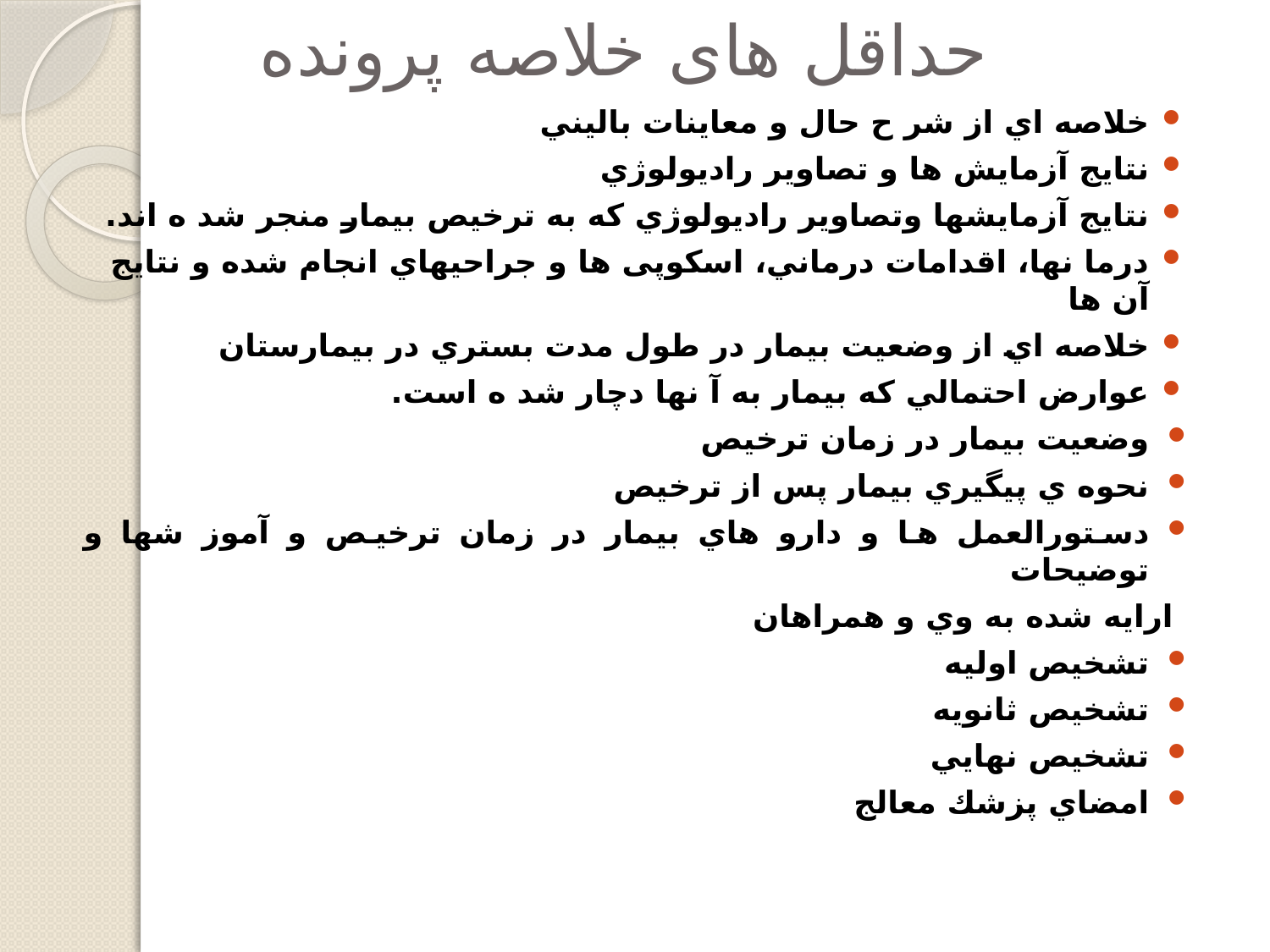

# حداقل های خلاصه پرونده
خلاصه اي از شر ح حال و معاينات باليني
نتايج آزمايش ها و تصاوير راديولوژي
نتايج آزمايشها وتصاوير راديولوژي كه به ترخيص بيمار منجر شد ه اند.
درما نها، اقدامات درماني، اسکوپی ها و جراحيهاي انجام شده و نتایج آن ها
خلاصه اي از وضعيت بيمار در طول مدت بستري در بيمارستان
عوارض احتمالي كه بيمار به آ نها دچار شد ه است.
وضعيت بيمار در زمان ترخيص
نحوه ي پيگيري بيمار پس از ترخيص
دستورالعمل ها و دارو هاي بيمار در زمان ترخيص و آموز شها و توضيحات
 ارایه شده به وي و همراهان
تشخيص اوليه
تشخيص ثانويه
تشخيص نهايي
امضاي پزشك معالج